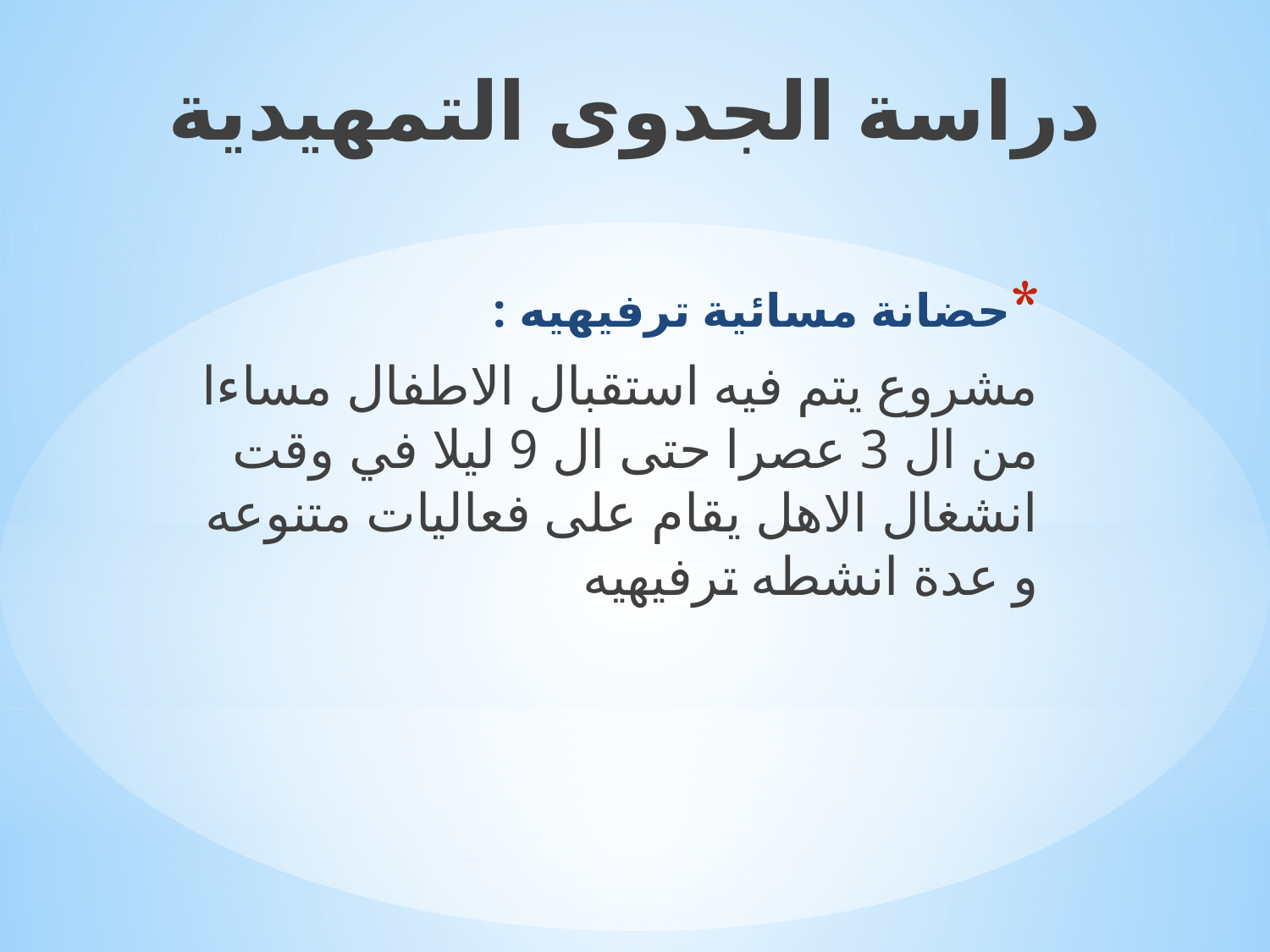

دراسة الجدوى التمهيدية
حضانة مسائية ترفيهيه :
مشروع يتم فيه استقبال الاطفال مساءا من ال 3 عصرا حتى ال 9 ليلا في وقت انشغال الاهل يقام على فعاليات متنوعه و عدة انشطه ترفيهيه